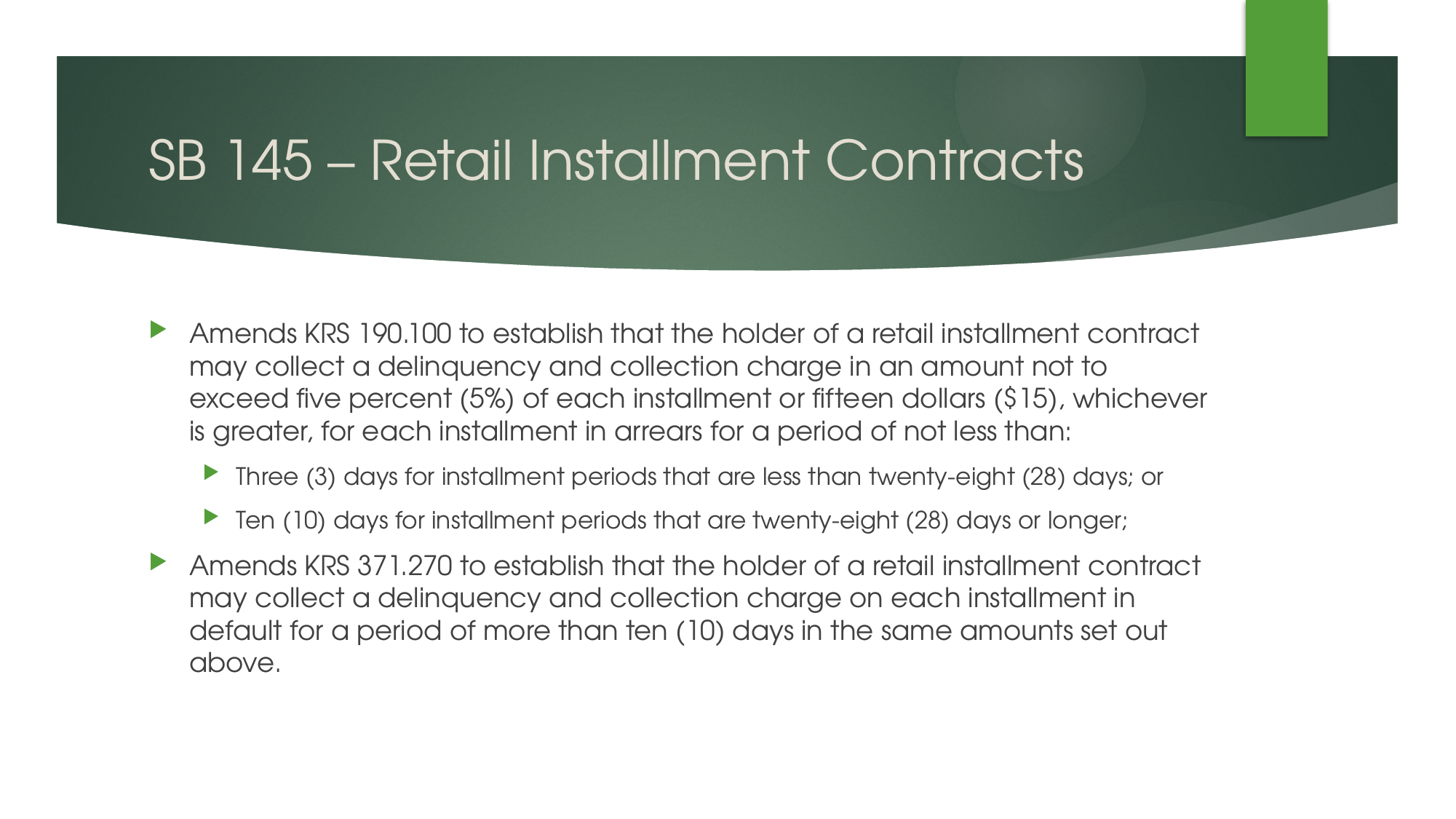

# SB 145 – Retail Installment Contracts
Amends KRS 190.100 to establish that the holder of a retail installment contract may collect a delinquency and collection charge in an amount not to exceed five percent (5%) of each installment or fifteen dollars ($15), whichever is greater, for each installment in arrears for a period of not less than:
Three (3) days for installment periods that are less than twenty-eight (28) days; or
Ten (10) days for installment periods that are twenty-eight (28) days or longer;
Amends KRS 371.270 to establish that the holder of a retail installment contract may collect a delinquency and collection charge on each installment in default for a period of more than ten (10) days in the same amounts set out above.